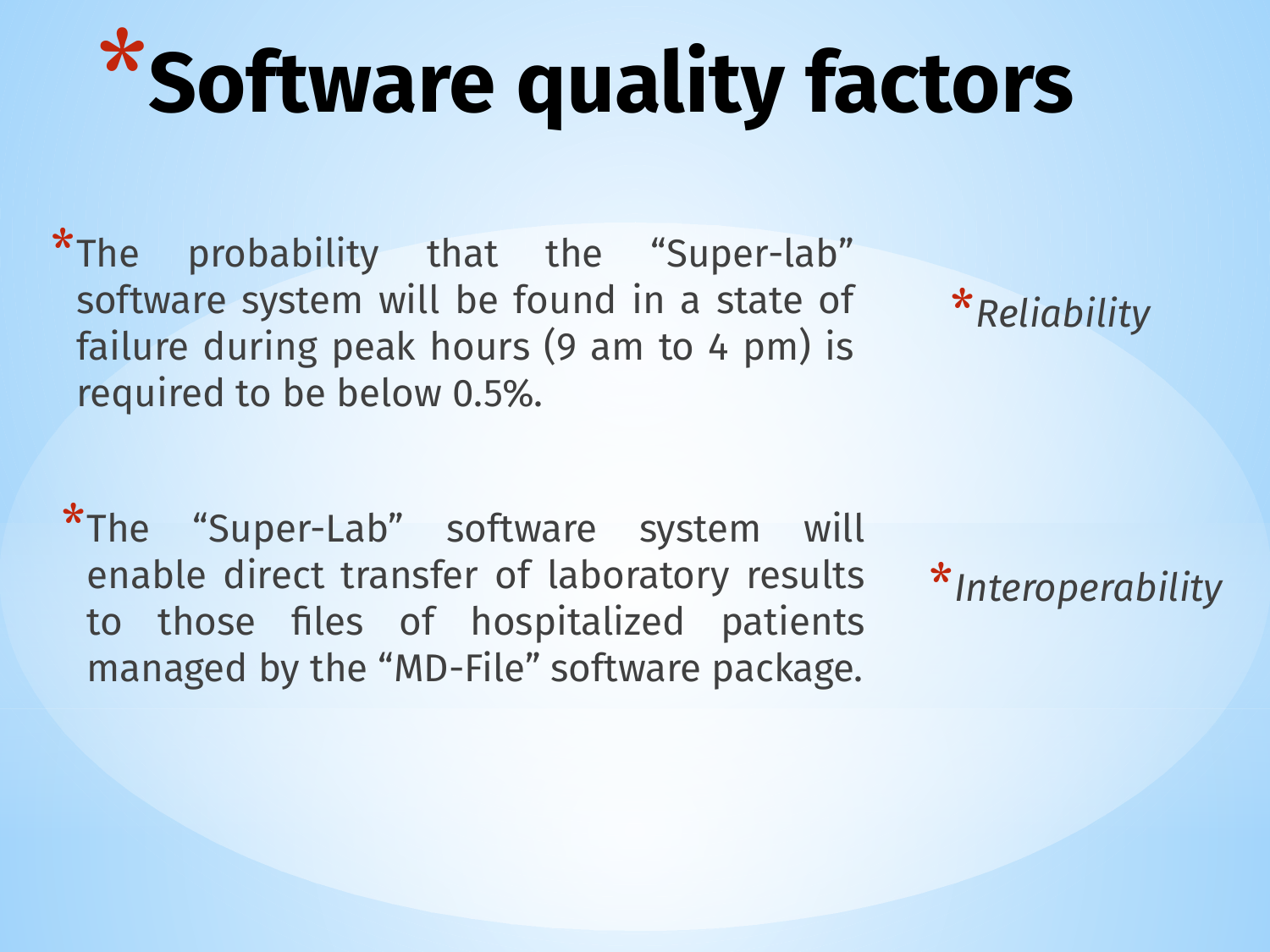

# Software quality factors
The probability that the “Super-lab” software system will be found in a state of failure during peak hours (9 am to 4 pm) is required to be below 0.5%.

Reliability

Interoperability
The “Super-Lab” software system will enable direct transfer of laboratory results to those files of hospitalized patients managed by the “MD-File” software package.